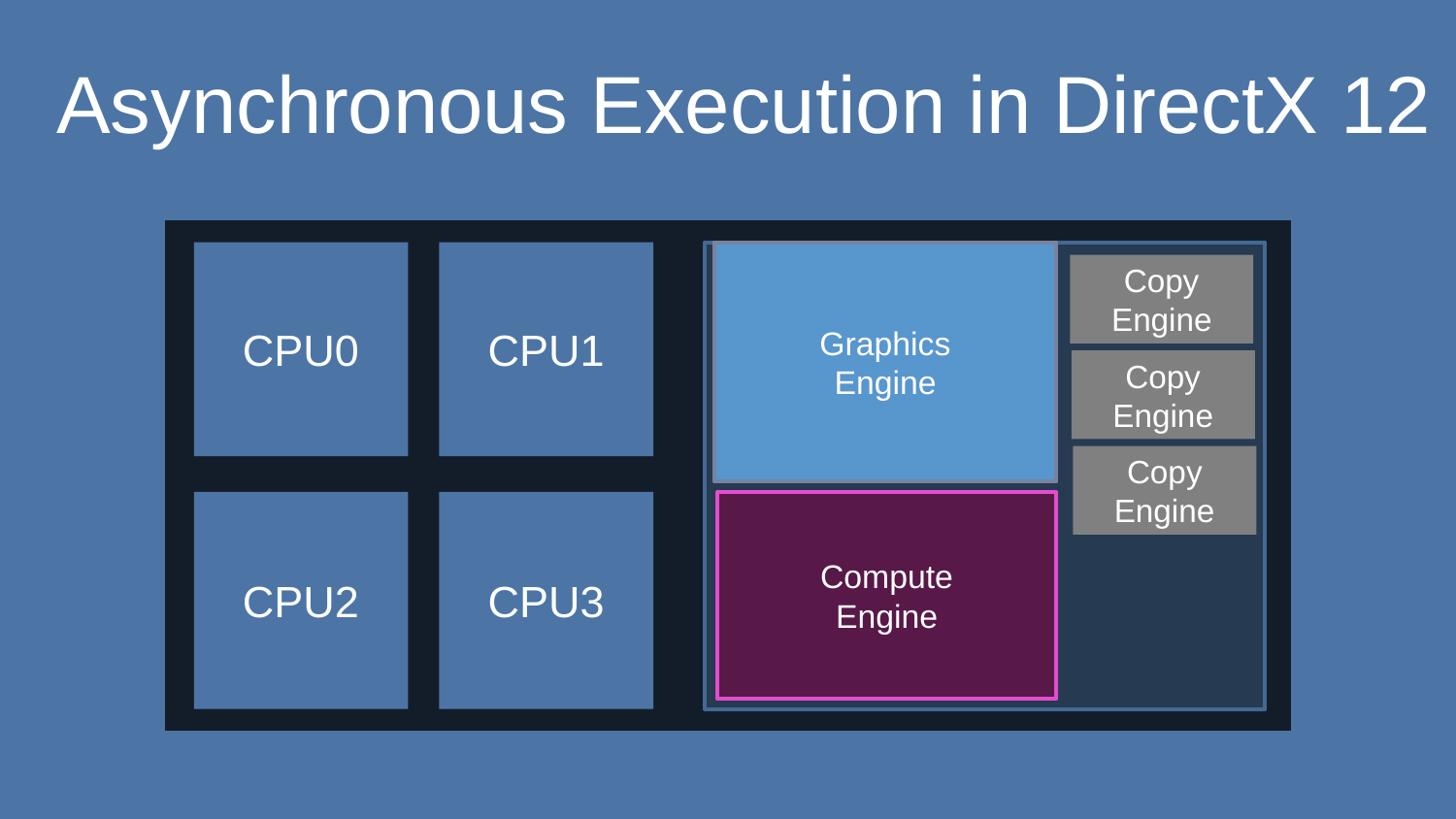

# Asynchronous Execution in DirectX 12

CPU0
CPU1

Graphics
Engine
Copy Engine
Copy Engine
Copy Engine
Compute
Engine
CPU2
CPU3